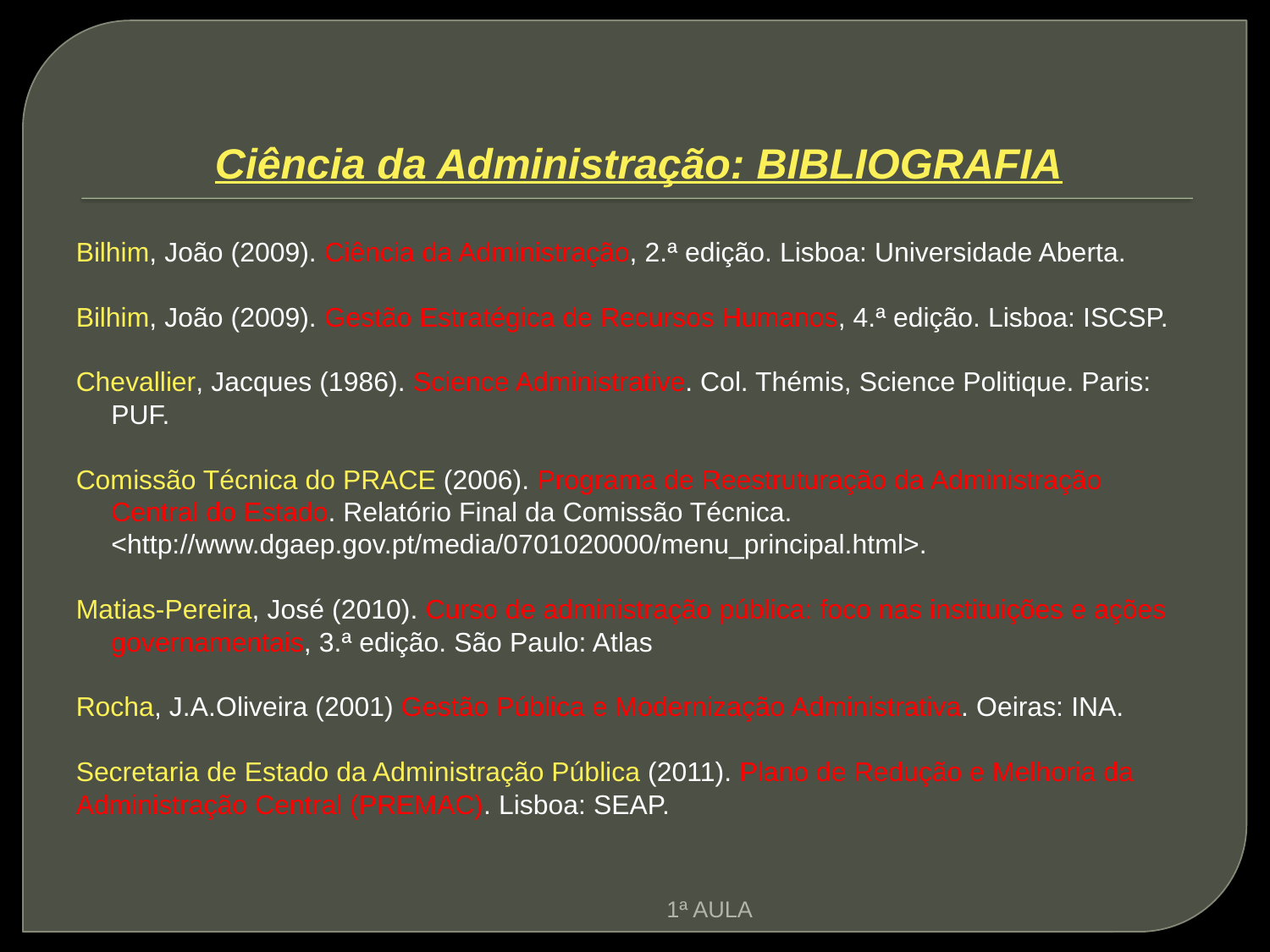

# Ciência da Administração: BIBLIOGRAFIA
Bilhim, João (2009). Ciência da Administração, 2.ª edição. Lisboa: Universidade Aberta.

Bilhim, João (2009). Gestão Estratégica de Recursos Humanos, 4.ª edição. Lisboa: ISCSP.

Chevallier, Jacques (1986). Science Administrative. Col. Thémis, Science Politique. Paris: PUF.

Comissão Técnica do PRACE (2006). Programa de Reestruturação da Administração Central do Estado. Relatório Final da Comissão Técnica. <http://www.dgaep.gov.pt/media/0701020000/menu_principal.html>.

Matias-Pereira, José (2010). Curso de administração pública: foco nas instituições e ações governamentais, 3.ª edição. São Paulo: Atlas

Rocha, J.A.Oliveira (2001) Gestão Pública e Modernização Administrativa. Oeiras: INA.

Secretaria de Estado da Administração Pública (2011). Plano de Redução e Melhoria da
Administração Central (PREMAC). Lisboa: SEAP.
1ª AULA